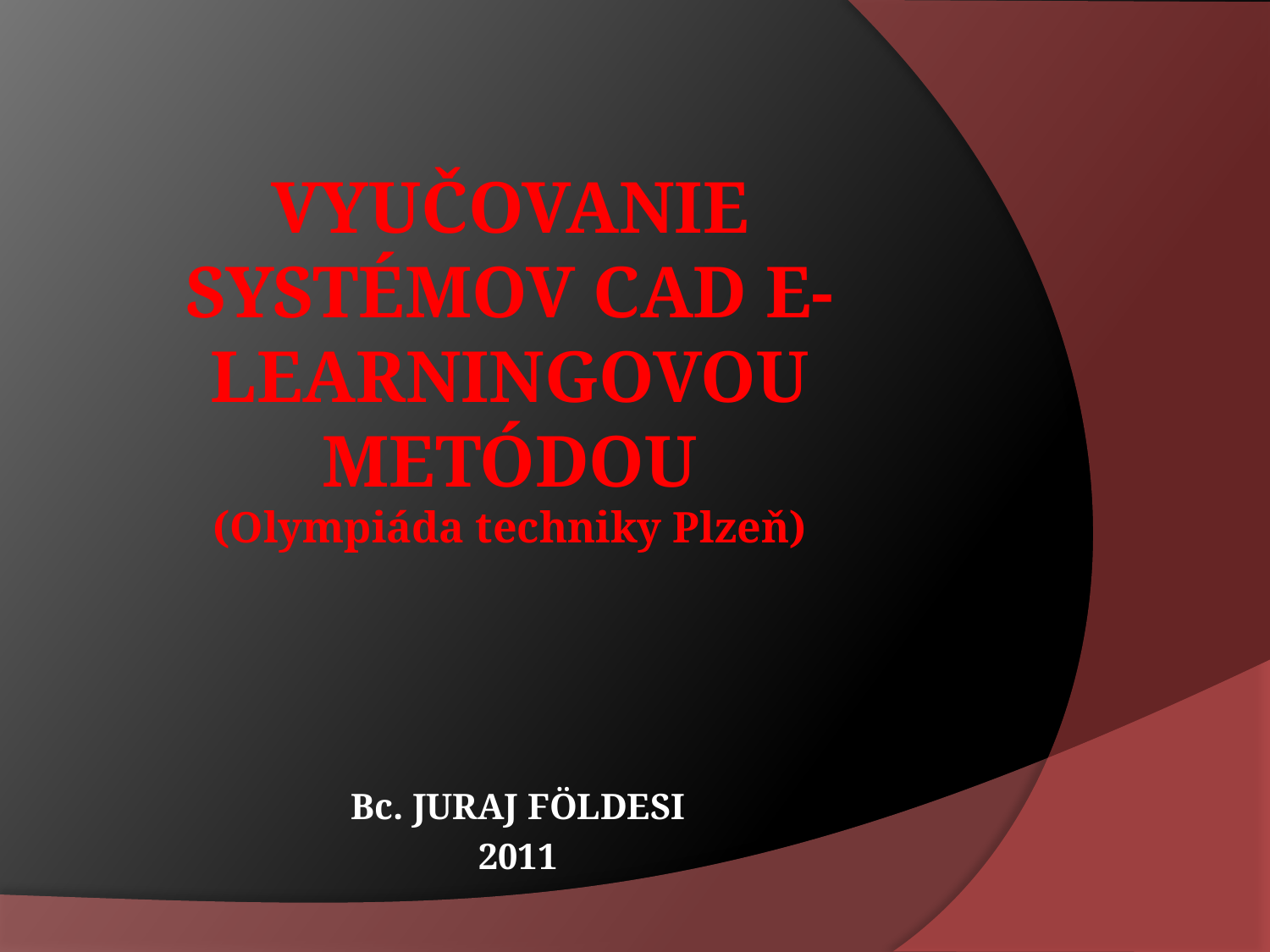

# VYUČOVANIE SYSTÉMOV CAD E-LEARNINGOVOU METÓDOU (Olympiáda techniky Plzeň)
Bc. JURAJ FÖLDESI
2011